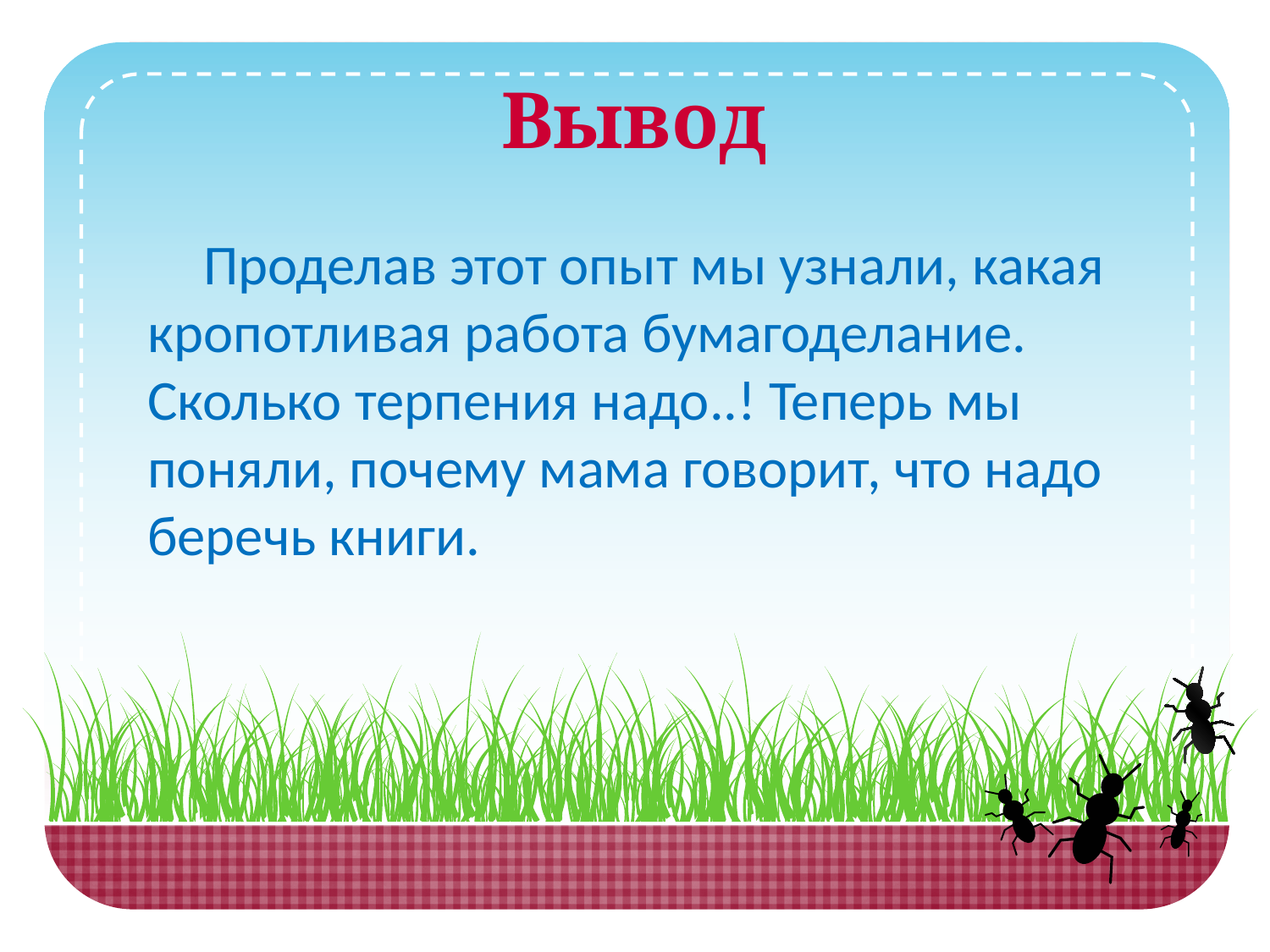

Вывод
          Проделав этот опыт мы узнали, какая кропотливая работа бумагоделание. Сколько терпения надо..! Теперь мы поняли, почему мама говорит, что надо беречь книги.